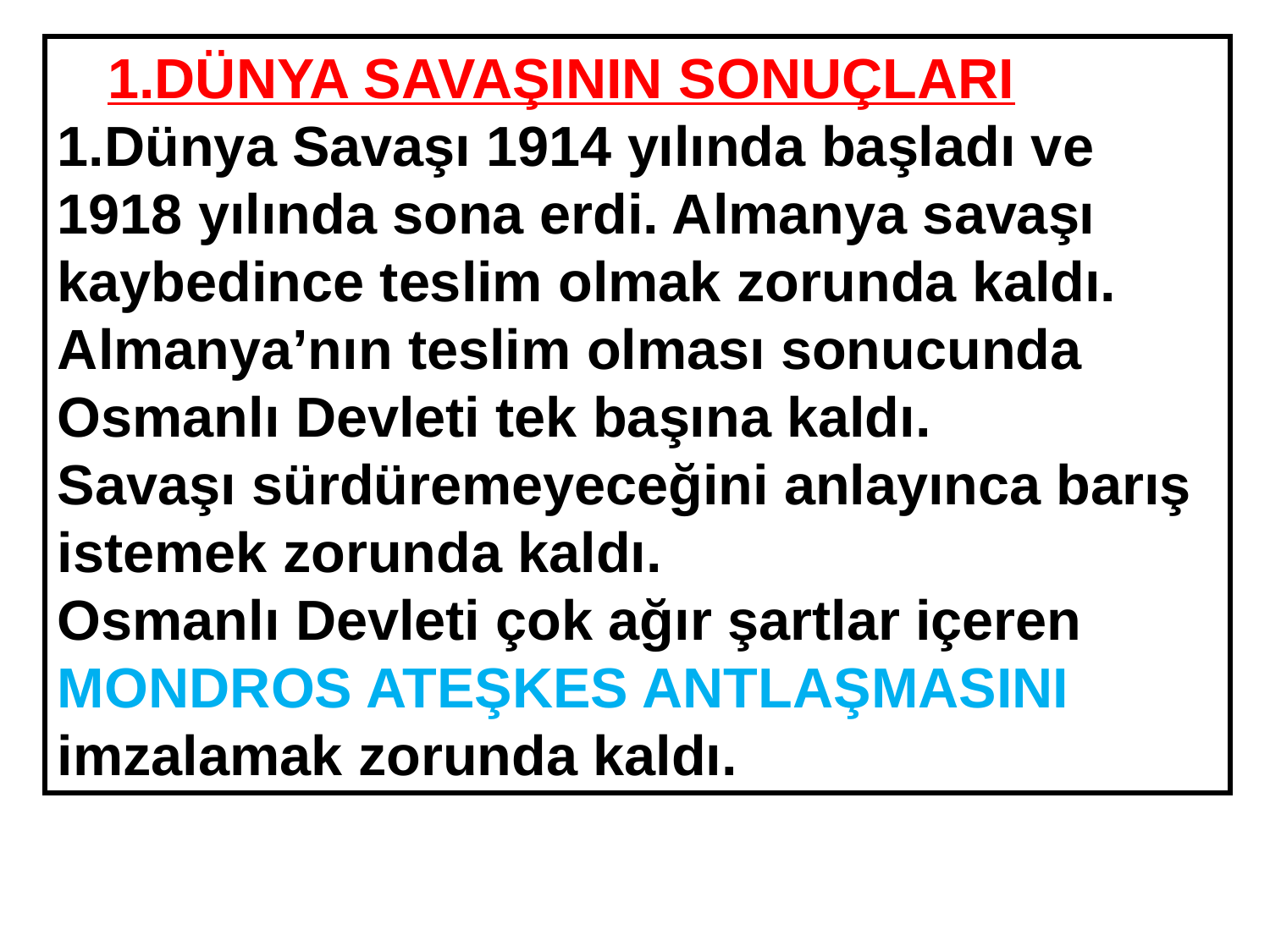

1.DÜNYA SAVAŞININ SONUÇLARI
1.Dünya Savaşı 1914 yılında başladı ve 1918 yılında sona erdi. Almanya savaşı kaybedince teslim olmak zorunda kaldı. Almanya’nın teslim olması sonucunda Osmanlı Devleti tek başına kaldı.
Savaşı sürdüremeyeceğini anlayınca barış istemek zorunda kaldı.
Osmanlı Devleti çok ağır şartlar içeren MONDROS ATEŞKES ANTLAŞMASINI imzalamak zorunda kaldı.